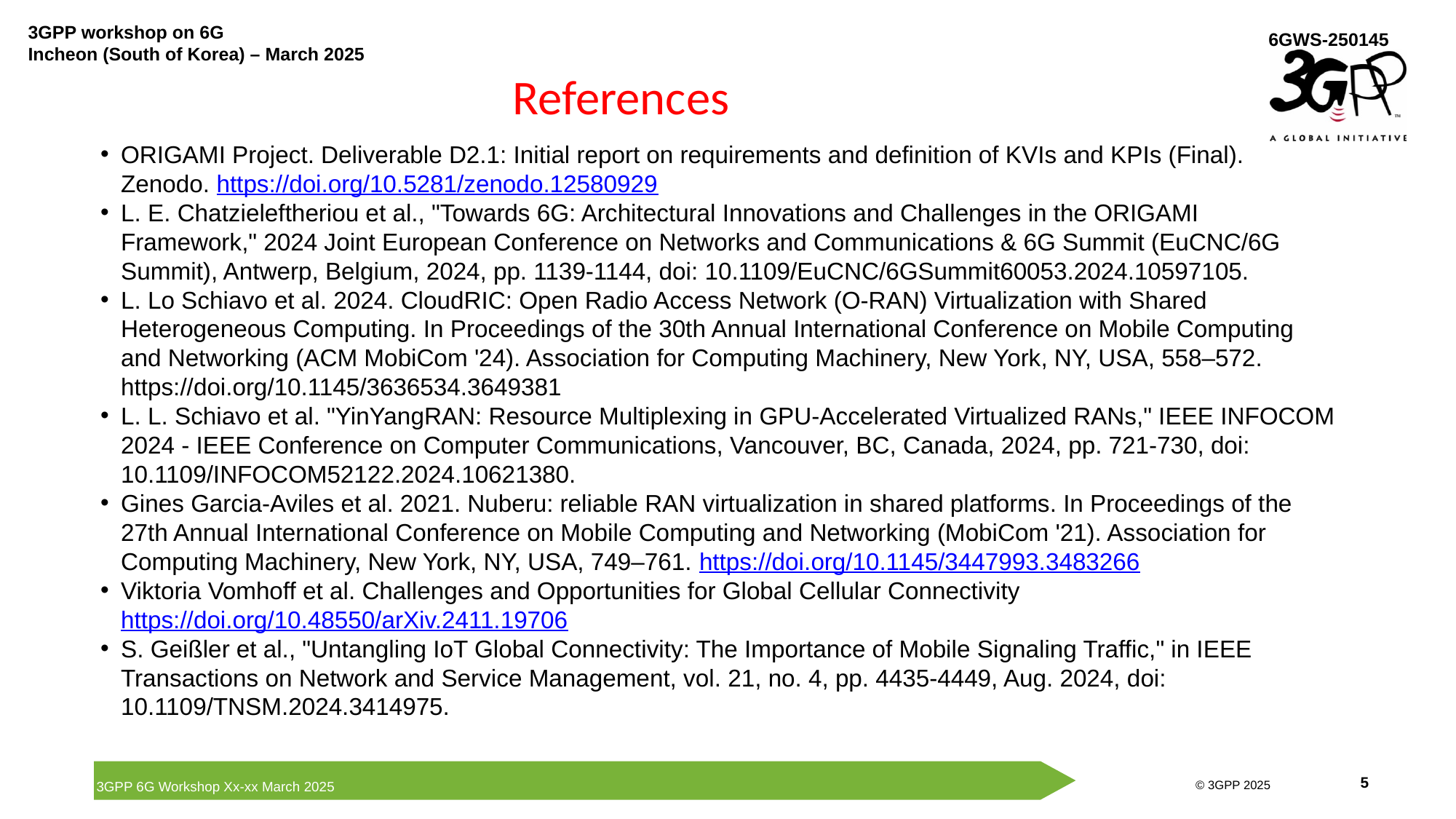

# References
ORIGAMI Project. Deliverable D2.1: Initial report on requirements and definition of KVIs and KPIs (Final). Zenodo. https://doi.org/10.5281/zenodo.12580929
L. E. Chatzieleftheriou et al., "Towards 6G: Architectural Innovations and Challenges in the ORIGAMI Framework," 2024 Joint European Conference on Networks and Communications & 6G Summit (EuCNC/6G Summit), Antwerp, Belgium, 2024, pp. 1139-1144, doi: 10.1109/EuCNC/6GSummit60053.2024.10597105.
L. Lo Schiavo et al. 2024. CloudRIC: Open Radio Access Network (O-RAN) Virtualization with Shared Heterogeneous Computing. In Proceedings of the 30th Annual International Conference on Mobile Computing and Networking (ACM MobiCom '24). Association for Computing Machinery, New York, NY, USA, 558–572. https://doi.org/10.1145/3636534.3649381
L. L. Schiavo et al. "YinYangRAN: Resource Multiplexing in GPU-Accelerated Virtualized RANs," IEEE INFOCOM 2024 - IEEE Conference on Computer Communications, Vancouver, BC, Canada, 2024, pp. 721-730, doi: 10.1109/INFOCOM52122.2024.10621380.
Gines Garcia-Aviles et al. 2021. Nuberu: reliable RAN virtualization in shared platforms. In Proceedings of the 27th Annual International Conference on Mobile Computing and Networking (MobiCom '21). Association for Computing Machinery, New York, NY, USA, 749–761. https://doi.org/10.1145/3447993.3483266
Viktoria Vomhoff et al. Challenges and Opportunities for Global Cellular Connectivity https://doi.org/10.48550/arXiv.2411.19706
S. Geißler et al., "Untangling IoT Global Connectivity: The Importance of Mobile Signaling Traffic," in IEEE Transactions on Network and Service Management, vol. 21, no. 4, pp. 4435-4449, Aug. 2024, doi: 10.1109/TNSM.2024.3414975.